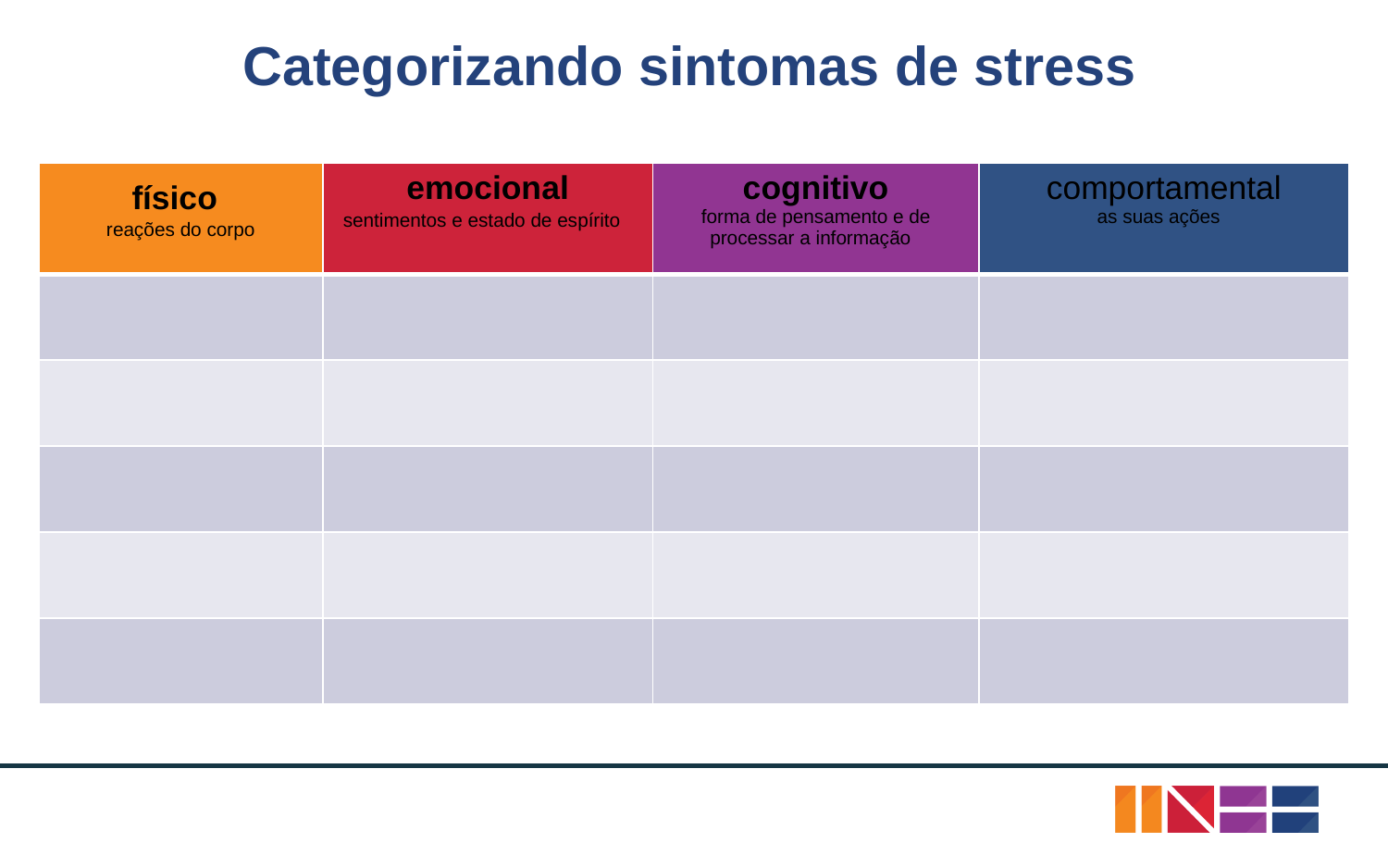

# Categorizando sintomas de stress
| físico reações do corpo | emocional sentimentos e estado de espírito | cognitivo forma de pensamento e de processar a informação | comportamental as suas ações |
| --- | --- | --- | --- |
|  |  |  |  |
|  |  |  |  |
|  |  |  |  |
|  |  |  |  |
|  |  |  |  |